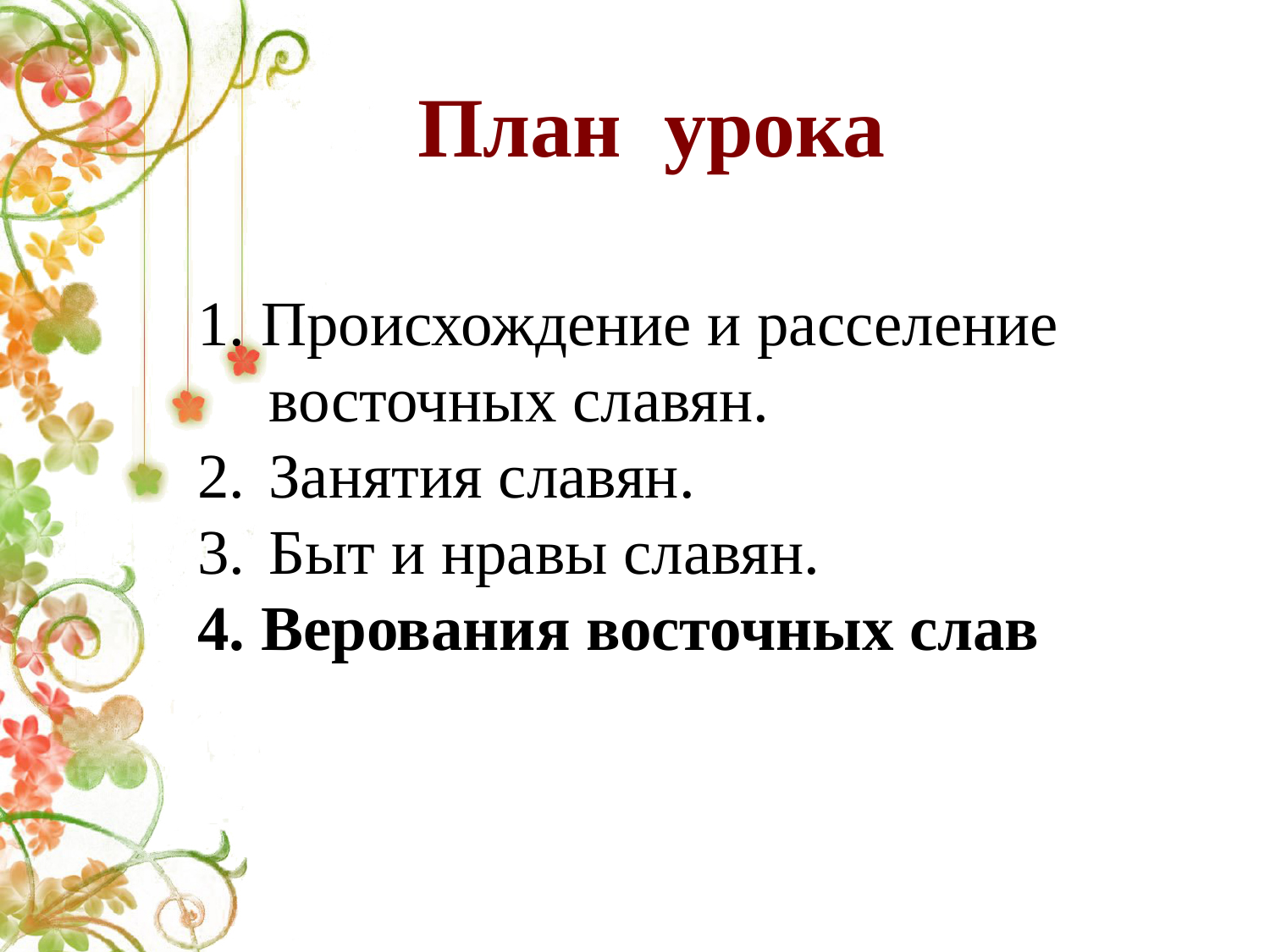

План  урока
1. Происхождение и расселение восточных славян.
Занятия славян.
Быт и нравы славян.
4. Верования восточных слав